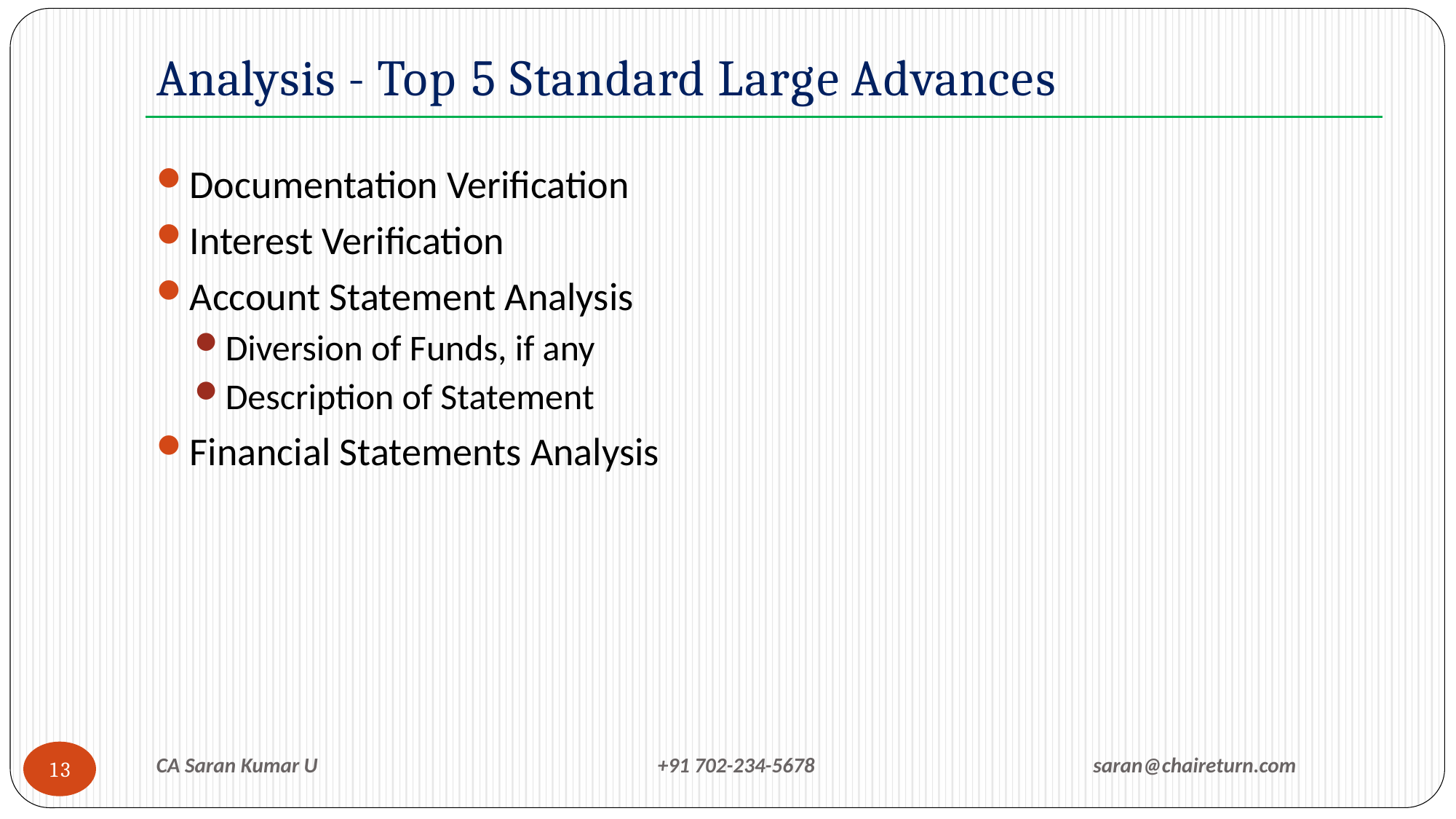

# Analysis - Top 5 Standard Large Advances
Documentation Verification
Interest Verification
Account Statement Analysis
Diversion of Funds, if any
Description of Statement
Financial Statements Analysis
CA Saran Kumar U                                                                        +91 702-234-5678                                                           saran@chaireturn.com
13